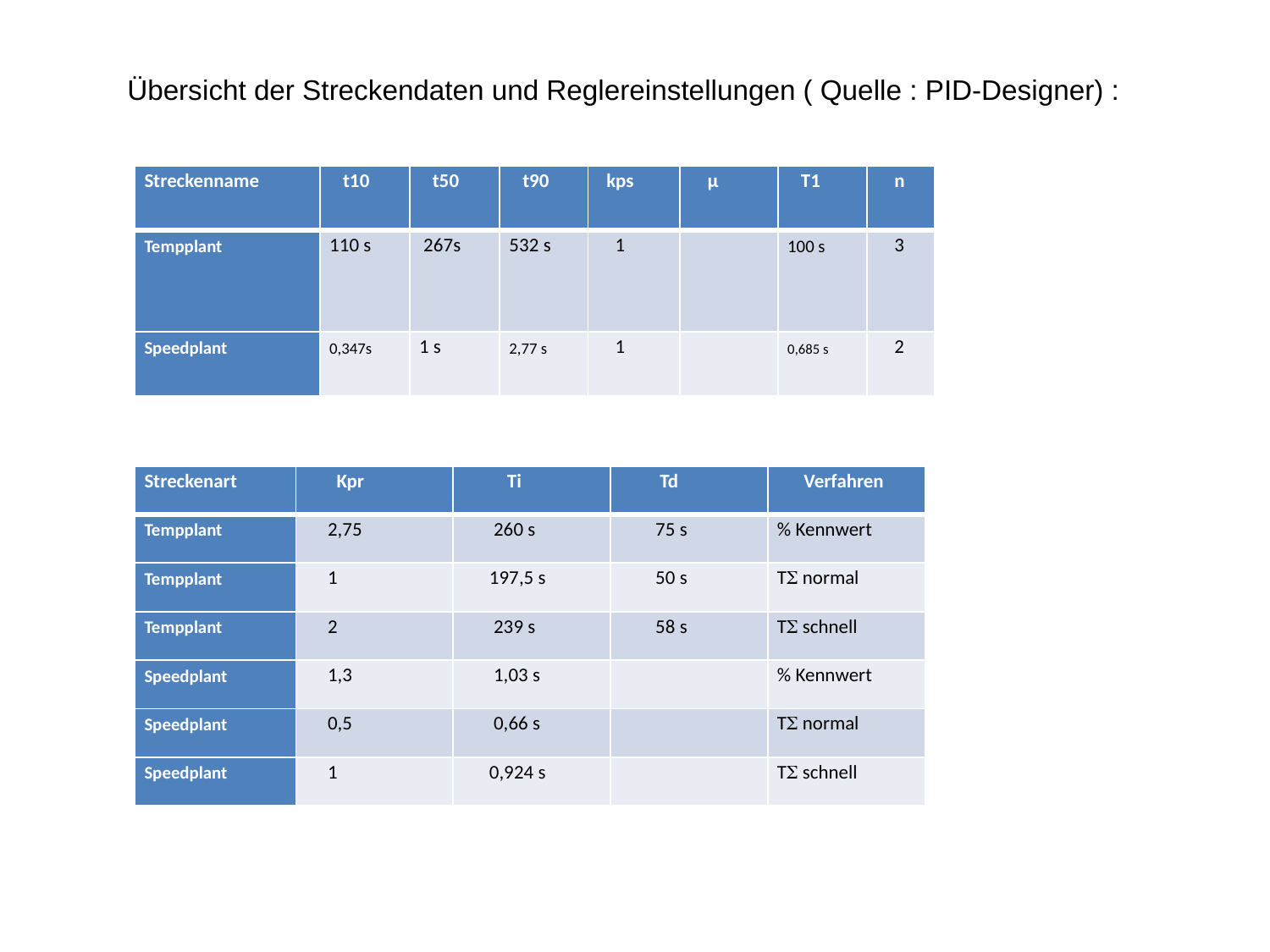

Übersicht der Streckendaten und Reglereinstellungen ( Quelle : PID-Designer) :
| Streckenname | t10 | t50 | t90 | kps | µ | T1 | n |
| --- | --- | --- | --- | --- | --- | --- | --- |
| Tempplant | 110 s | 267s | 532 s | 1 |  | 100 s | 3 |
| Speedplant | 0,347s | 1 s | 2,77 s | 1 |  | 0,685 s | 2 |
| Streckenart | Kpr | Ti | Td | Verfahren |
| --- | --- | --- | --- | --- |
| Tempplant | 2,75 | 260 s | 75 s | % Kennwert |
| Tempplant | 1 | 197,5 s | 50 s | TΣ normal |
| Tempplant | 2 | 239 s | 58 s | TΣ schnell |
| Speedplant | 1,3 | 1,03 s |  | % Kennwert |
| Speedplant | 0,5 | 0,66 s |  | TΣ normal |
| Speedplant | 1 | 0,924 s |  | TΣ schnell |